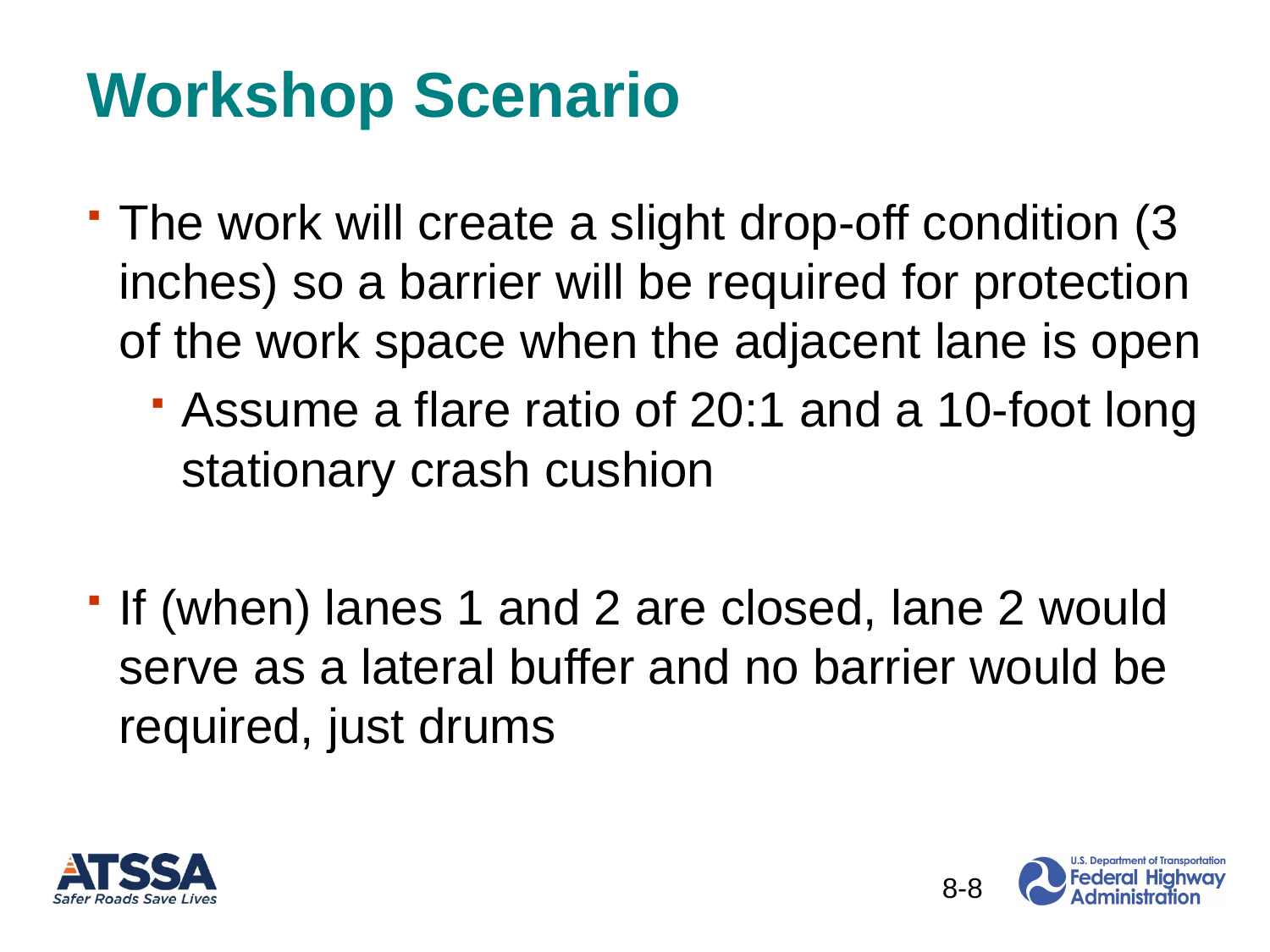

# Workshop Scenario
The work will create a slight drop-off condition (3 inches) so a barrier will be required for protection of the work space when the adjacent lane is open
Assume a flare ratio of 20:1 and a 10-foot long stationary crash cushion

If (when) lanes 1 and 2 are closed, lane 2 would serve as a lateral buffer and no barrier would be required, just drums